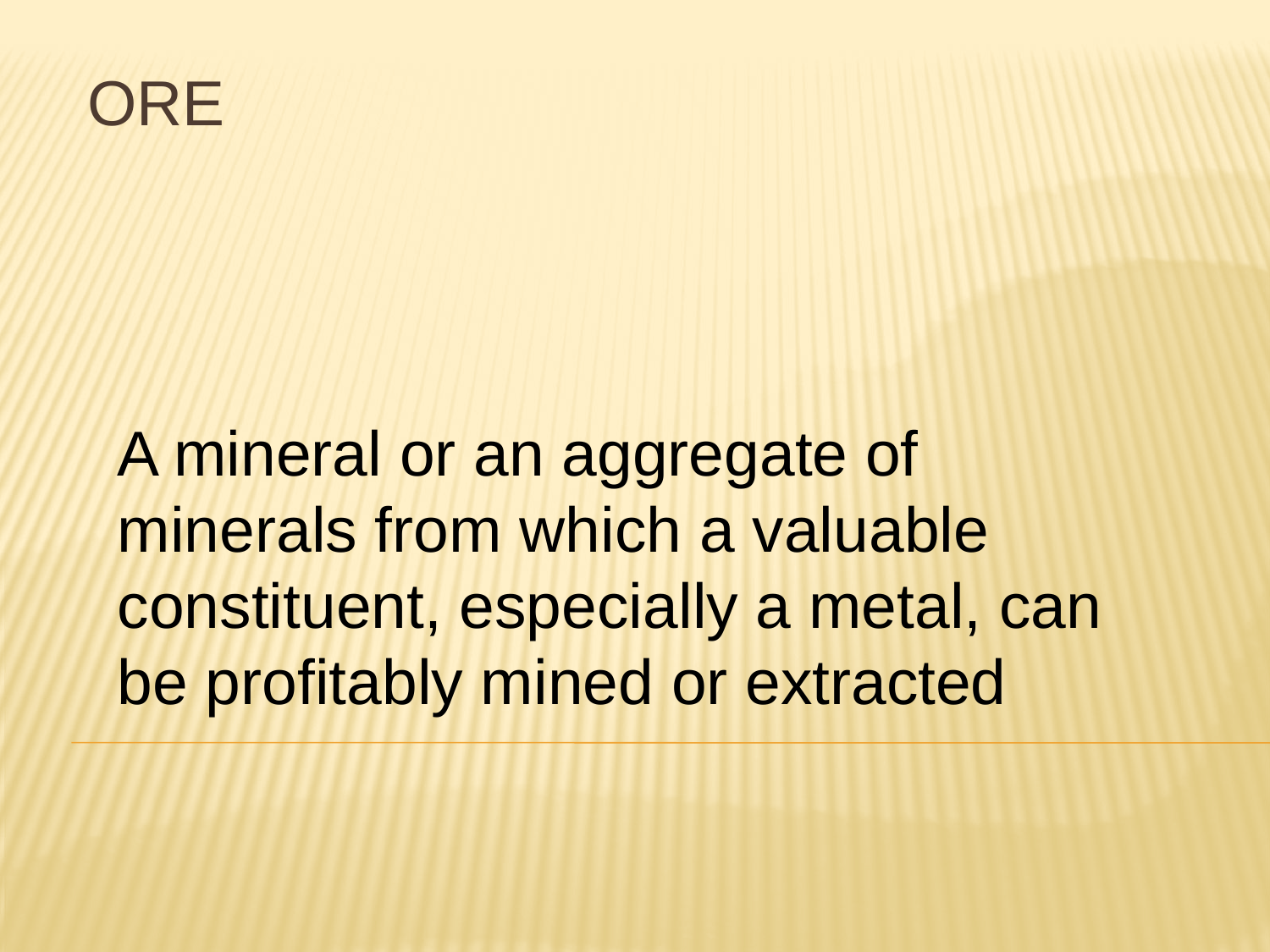

# Ore
A mineral or an aggregate of minerals from which a valuable constituent, especially a metal, can be profitably mined or extracted